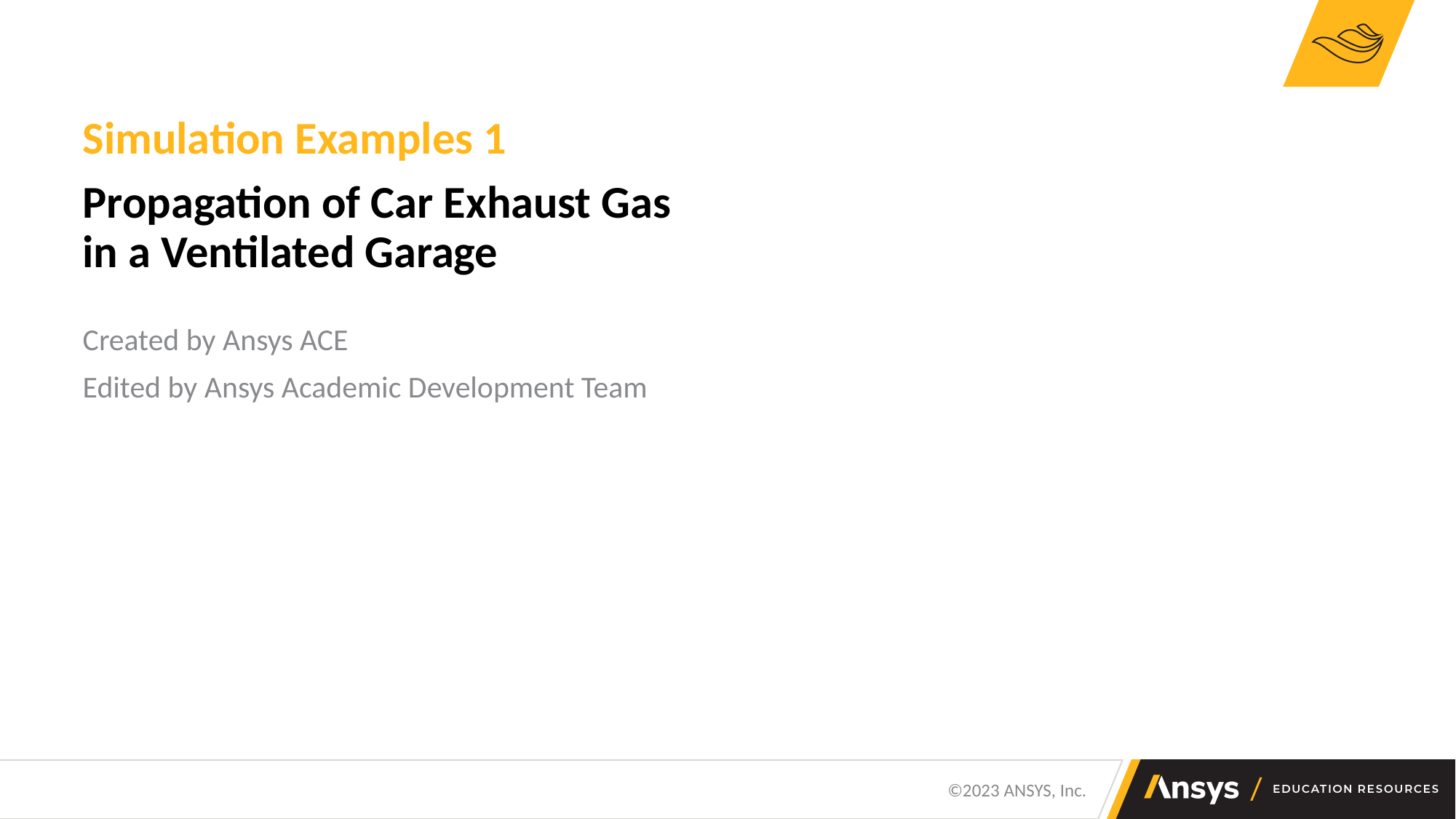

Simulation Examples 1
Propagation of Car Exhaust Gas in a Ventilated Garage
Created by Ansys ACE
Edited by Ansys Academic Development Team